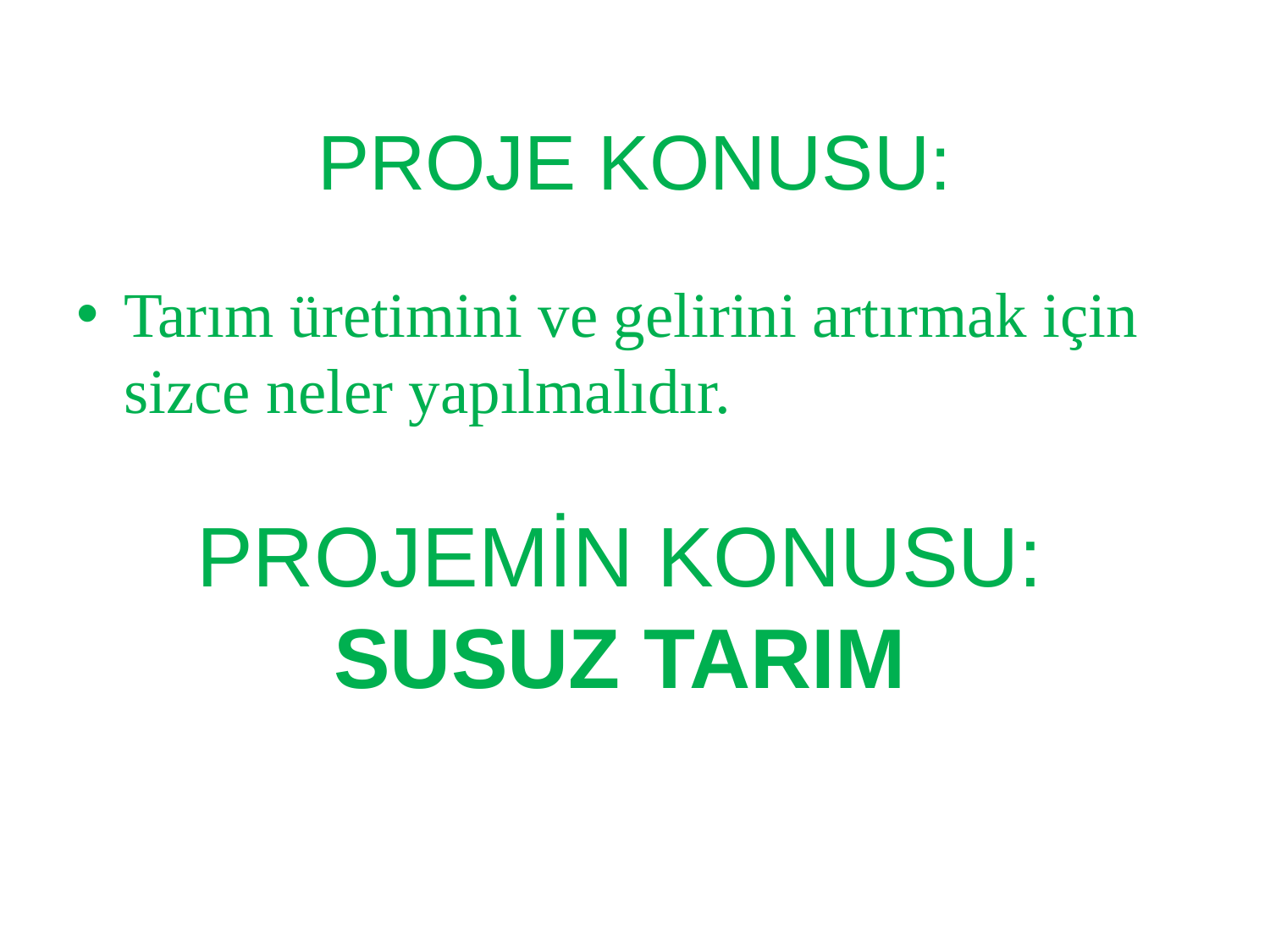

# PROJE KONUSU:
Tarım üretimini ve gelirini artırmak için sizce neler yapılmalıdır.
PROJEMİN KONUSU: SUSUZ TARIM